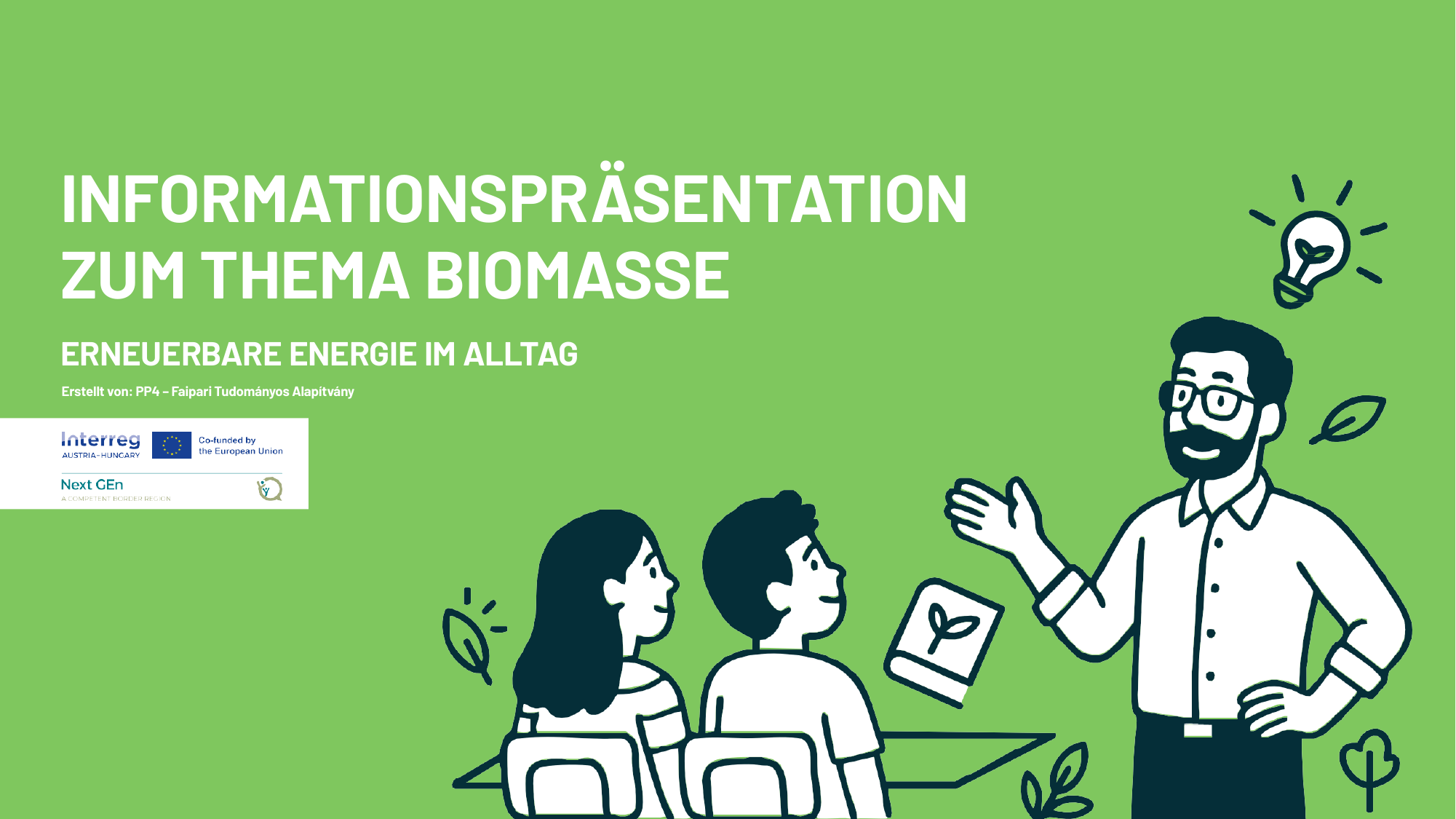

# INFORMATIONSPRÄSENTATION ZUM THEMA BIOMASSE
ERNEUERBARE ENERGIE IM ALLTAG
Erstellt von: PP4 – Faipari Tudományos Alapítvány